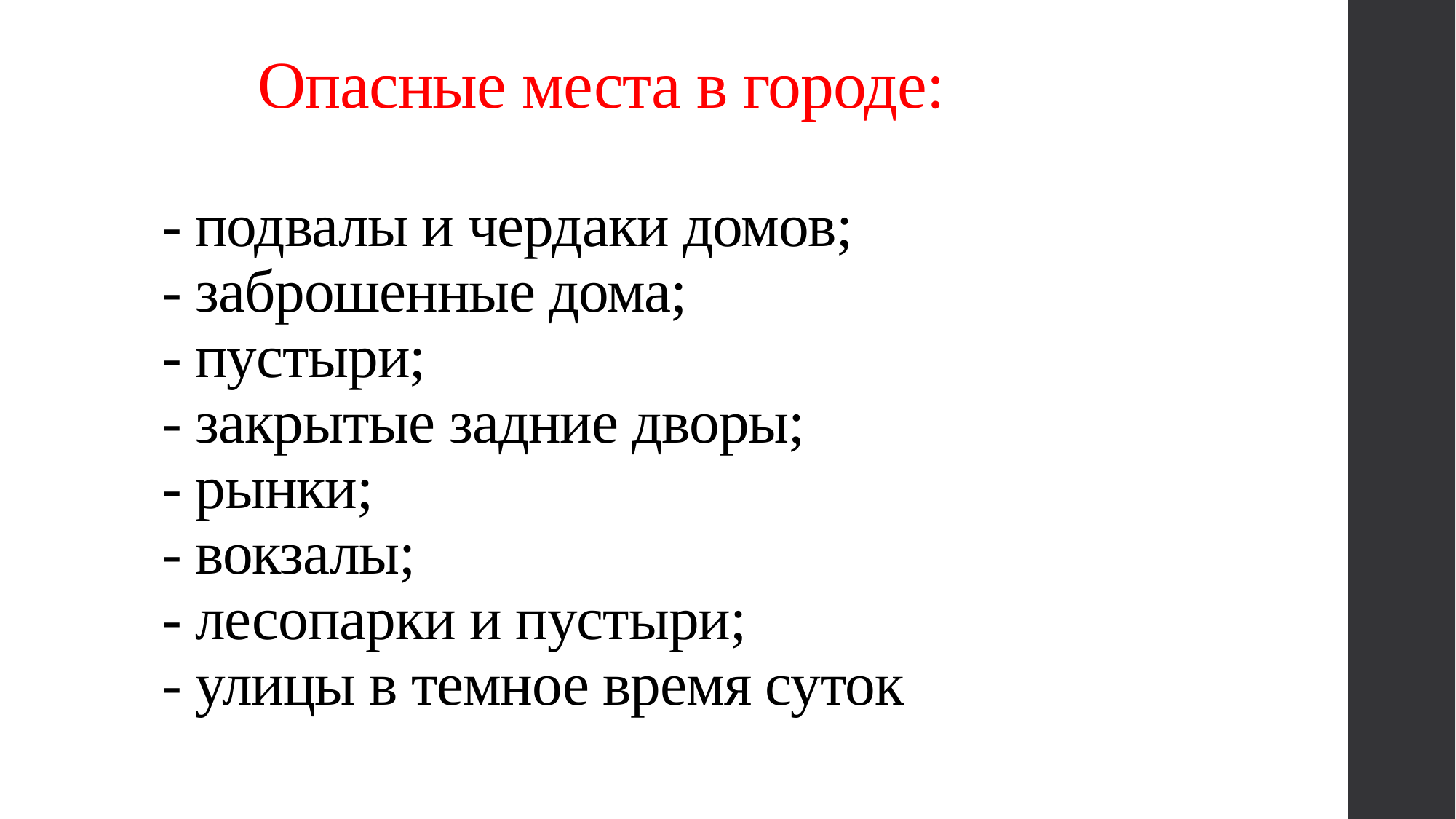

# Опасные места в городе: - подвалы и чердаки домов; - заброшенные дома; - пустыри; - закрытые задние дворы; - рынки; - вокзалы; - лесопарки и пустыри; - улицы в темное время суток